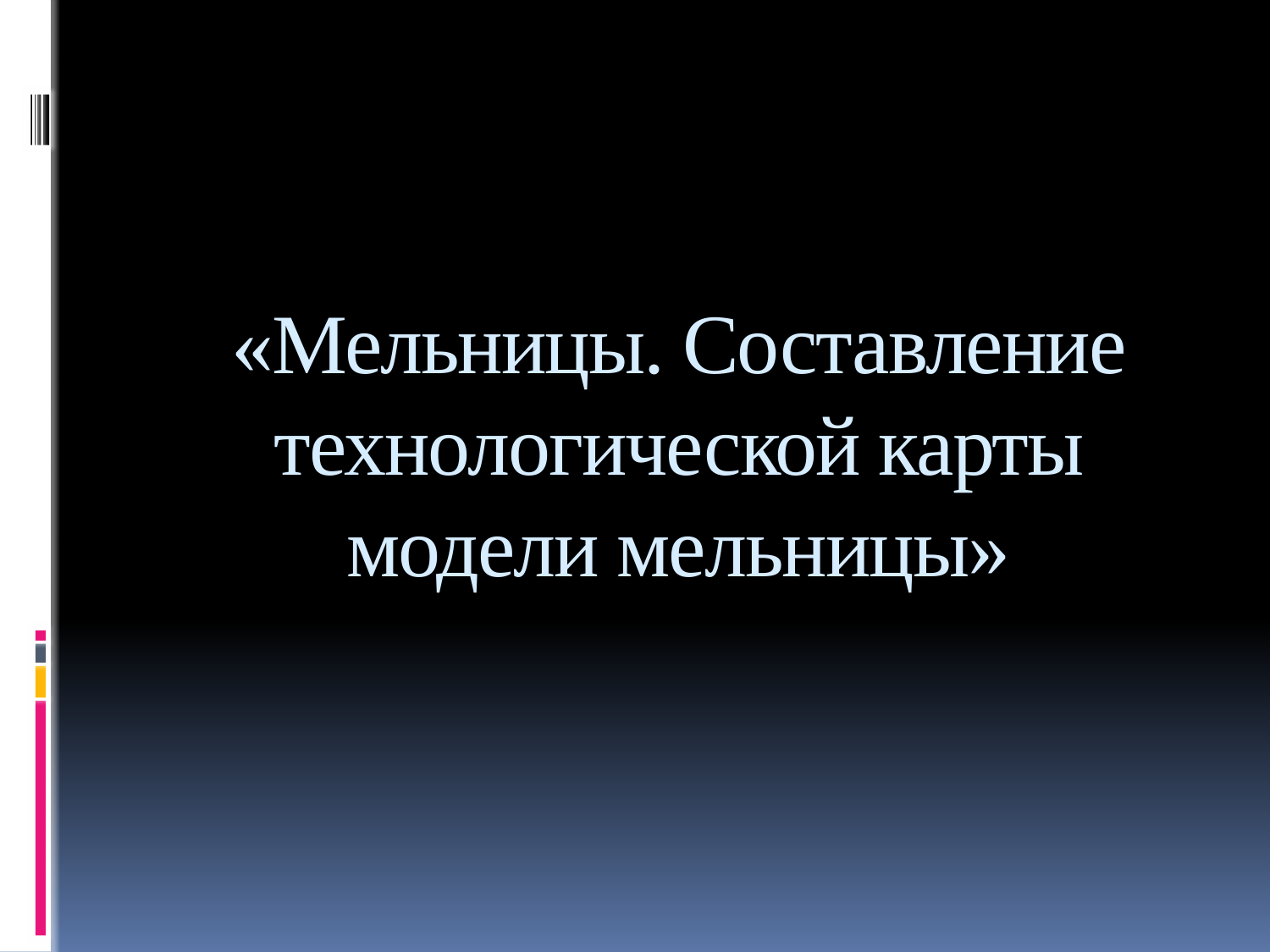

# «Мельницы. Составление технологической карты модели мельницы»